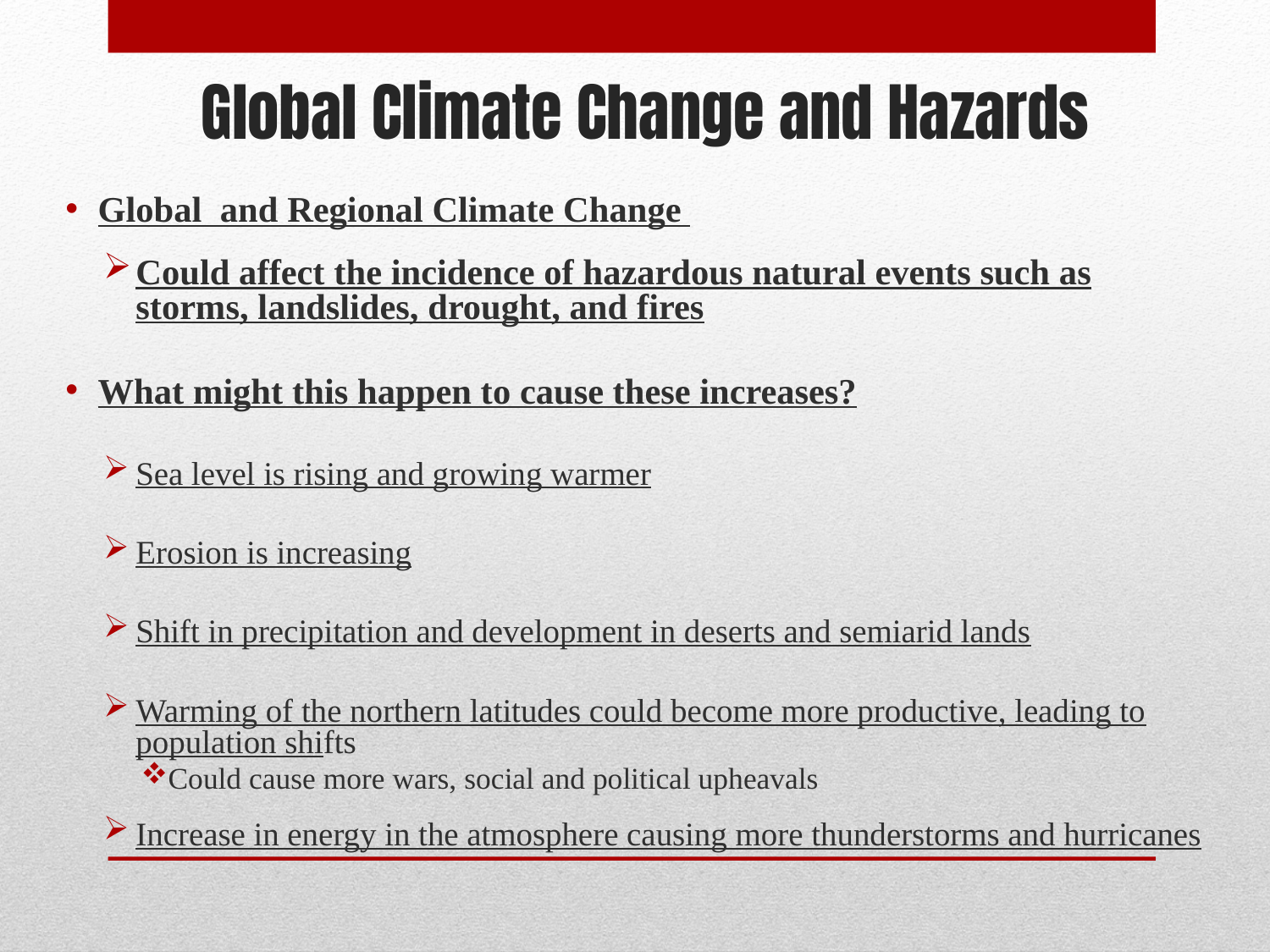

# Global Climate Change and Hazards
Global  and Regional Climate Change

Could affect the incidence of hazardous natural events such as storms, landslides, drought, and fires

What might this happen to cause these increases?

Sea level is rising and growing warmer

Erosion is increasing

Shift in precipitation and development in deserts and semiarid lands

Warming of the northern latitudes could become more productive, leading to population shifts
Could cause more wars, social and political upheavals

Increase in energy in the atmosphere causing more thunderstorms and hurricanes